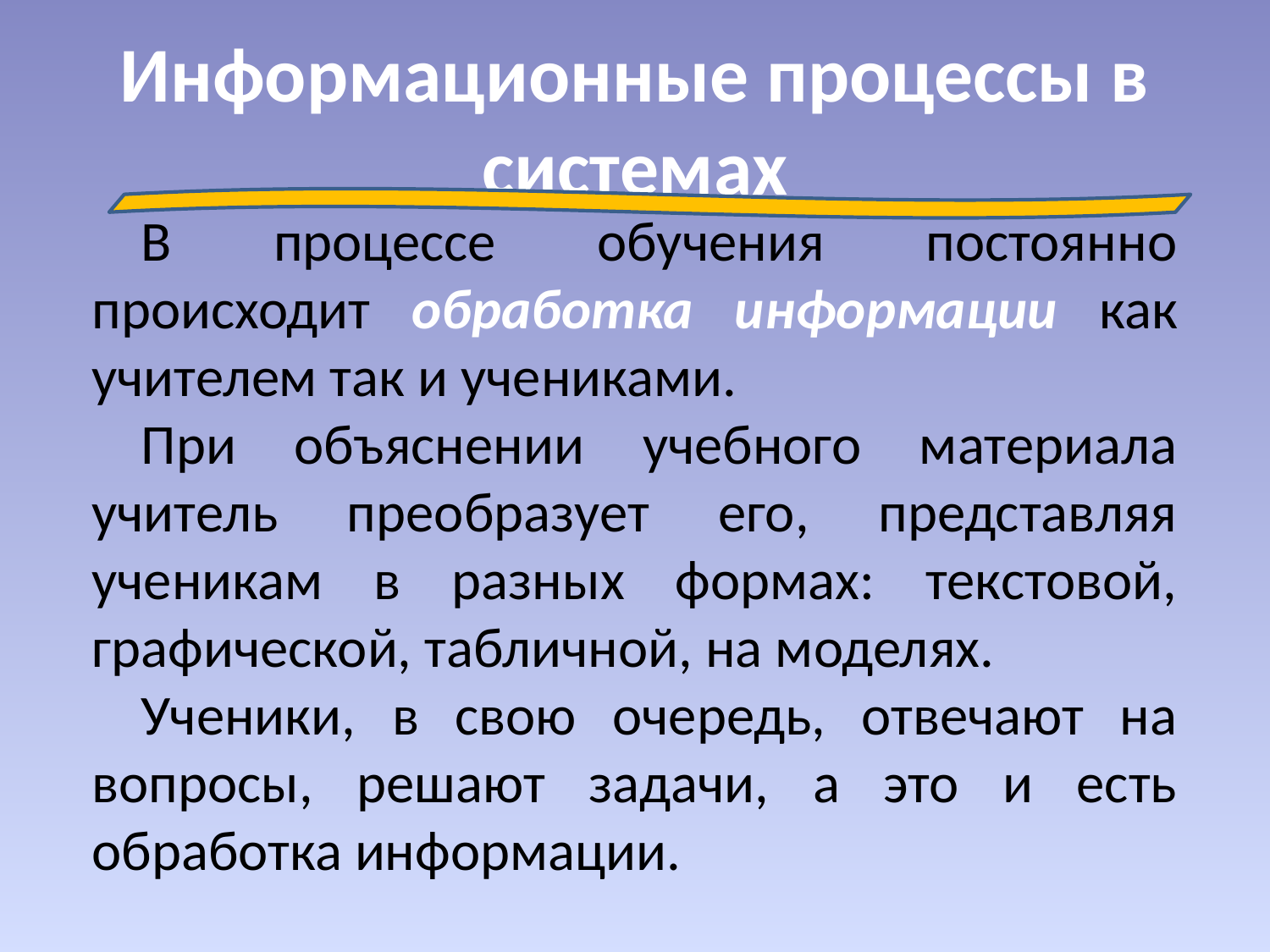

# Информационные процессы в системах

В процессе обучения постоянно происходит обработка информации как учителем так и учениками.
При объяснении учебного материала учитель преобразует его, представляя ученикам в разных формах: текстовой, графической, табличной, на моделях.
Ученики, в свою очередь, отвечают на вопросы, решают задачи, а это и есть обработка информации.